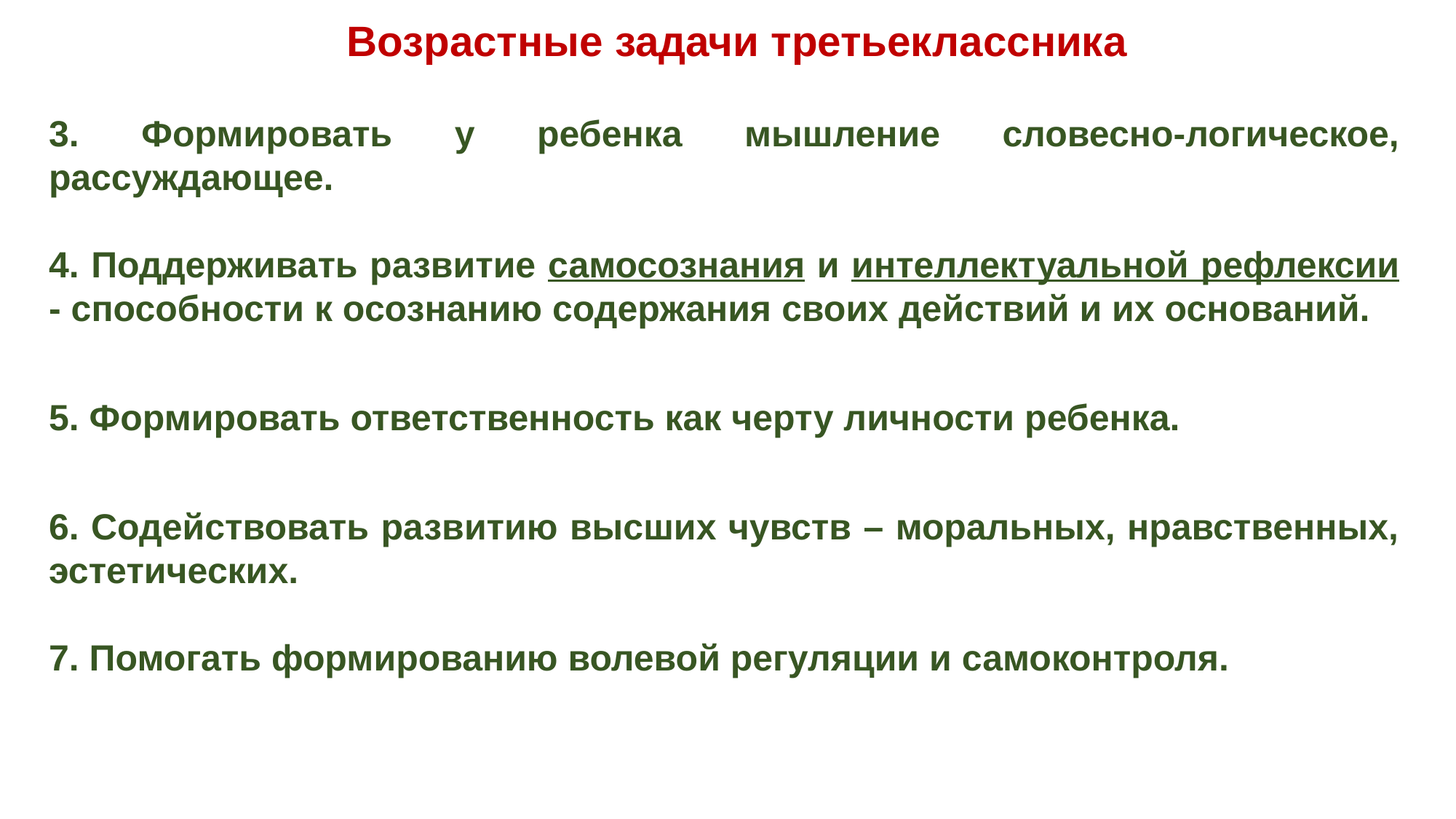

# Возрастные задачи третьеклассника
3. Формировать у ребенка мышление словесно-логическое, рассуждающее.

4. Поддерживать развитие самосознания и интеллектуальной рефлексии - способности к осознанию содержания своих действий и их оснований.

5. Формировать ответственность как черту личности ребенка.

6. Содействовать развитию высших чувств – моральных, нравственных, эстетических.

7. Помогать формированию волевой регуляции и самоконтроля.